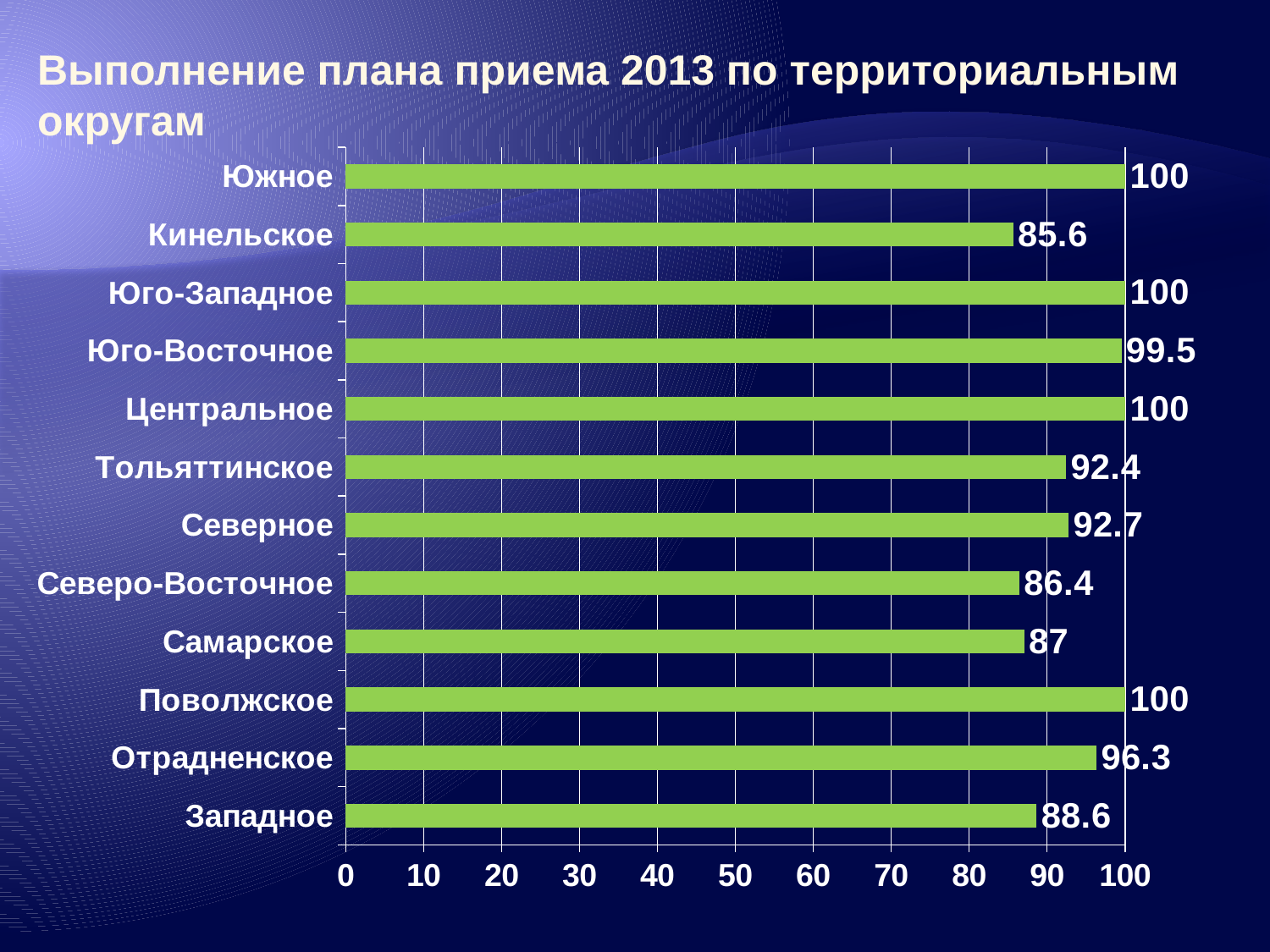

Выполнение плана приема 2013 по территориальным округам

### Chart

| Category | Столбец |
|---|---|
| Западное | 88.6 |
| Отрадненское | 96.3 |
| Поволжское | 100.0 |
| Самарское | 87.0 |
| Северо-Восточное | 86.4 |
| Северное | 92.7 |
| Тольяттинское | 92.4 |
| Центральное | 100.0 |
| Юго-Восточное | 99.5 |
| Юго-Западное | 100.0 |
| Кинельское | 85.6 |
| Южное | 100.0 |